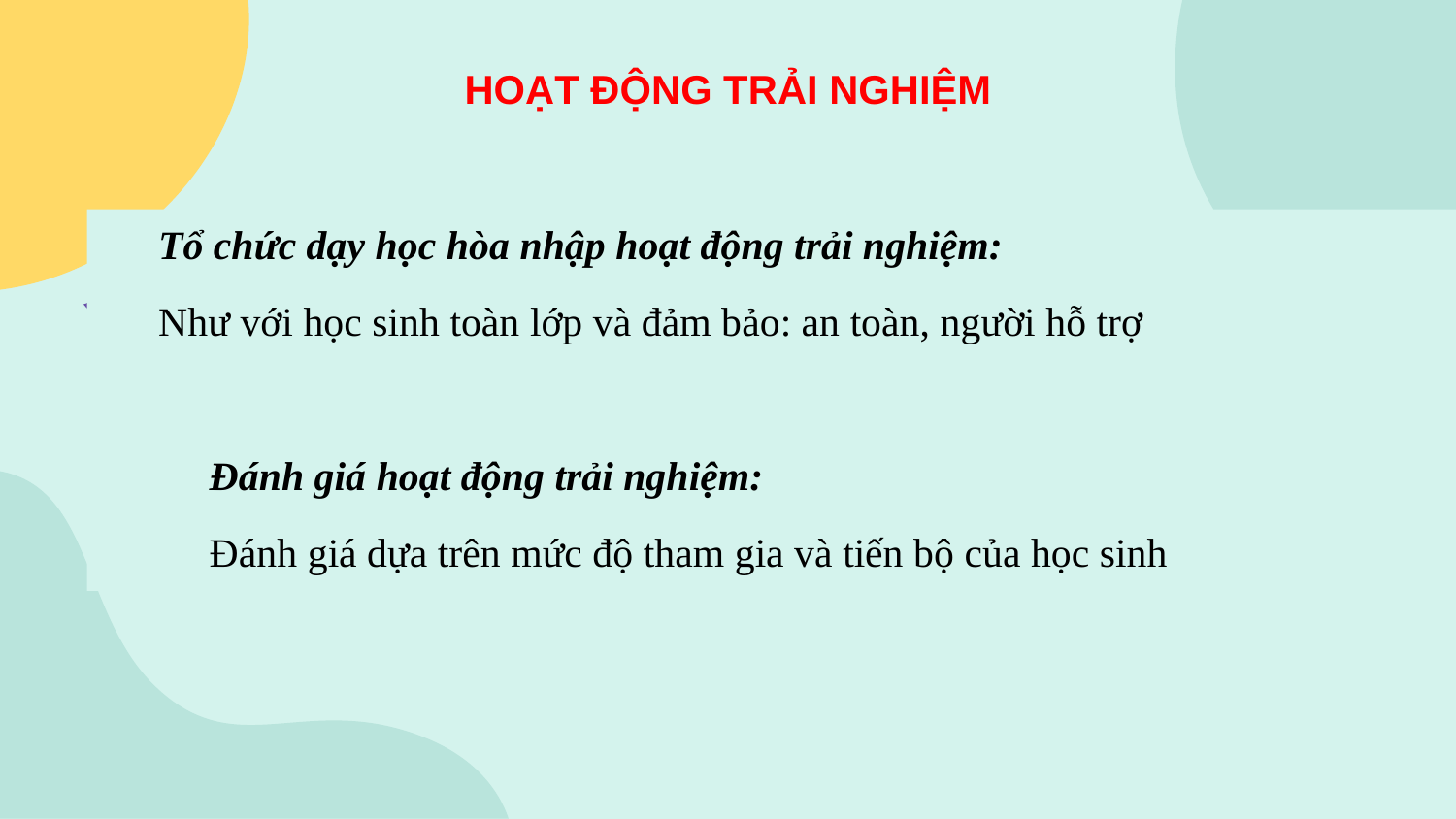

HOẠT ĐỘNG TRẢI NGHIỆM
Tổ chức dạy học hòa nhập hoạt động trải nghiệm:
Như với học sinh toàn lớp và đảm bảo: an toàn, người hỗ trợ

     Đánh giá hoạt động trải nghiệm:
     Đánh giá dựa trên mức độ tham gia và tiến bộ của học sinh